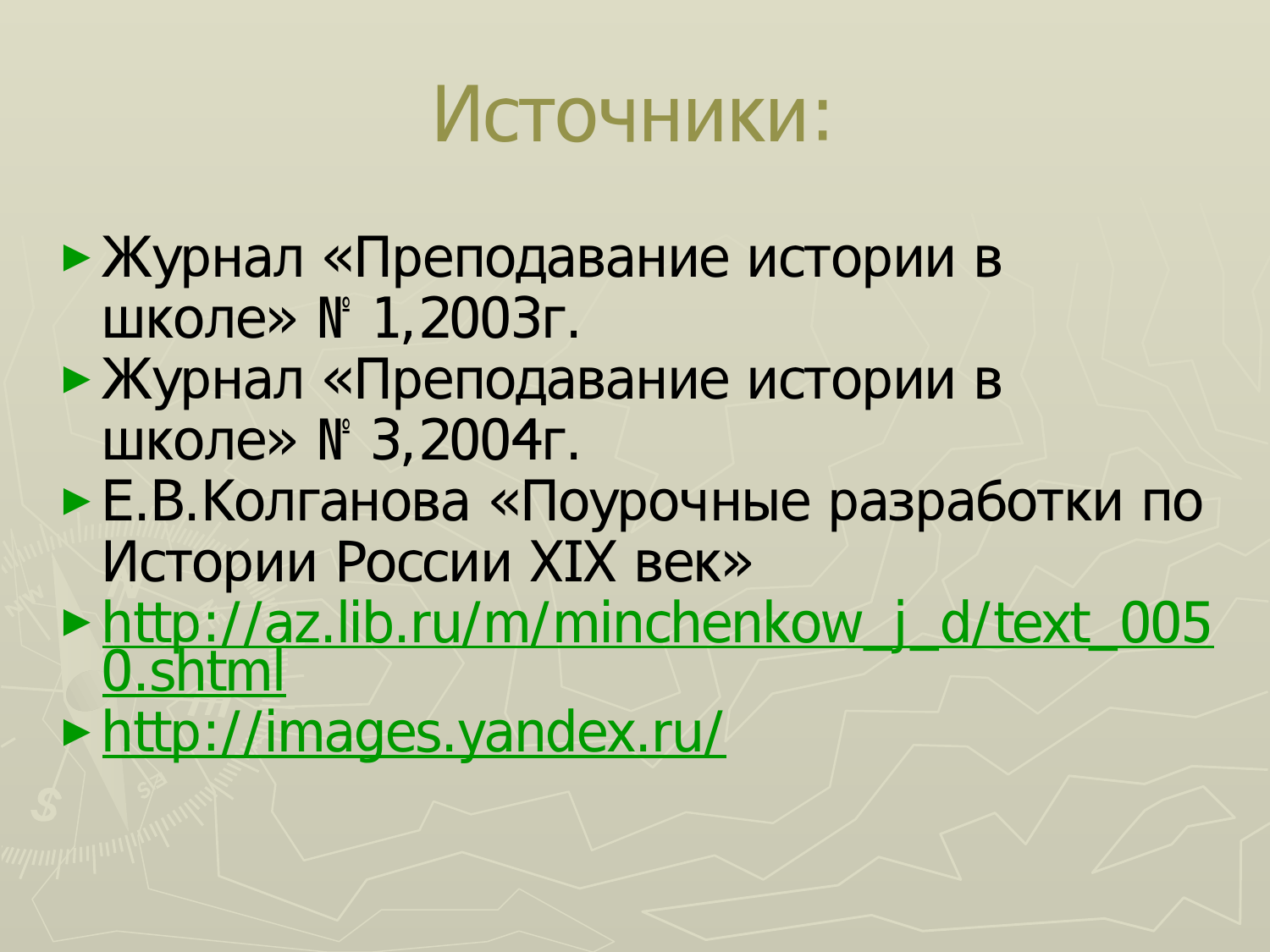

# Источники:
Журнал «Преподавание истории в школе» № 1,2003г.
Журнал «Преподавание истории в школе» № 3,2004г.
Е.В.Колганова «Поурочные разработки по Истории России XIX век»
http://az.lib.ru/m/minchenkow_j_d/text_0050.shtml
http://images.yandex.ru/